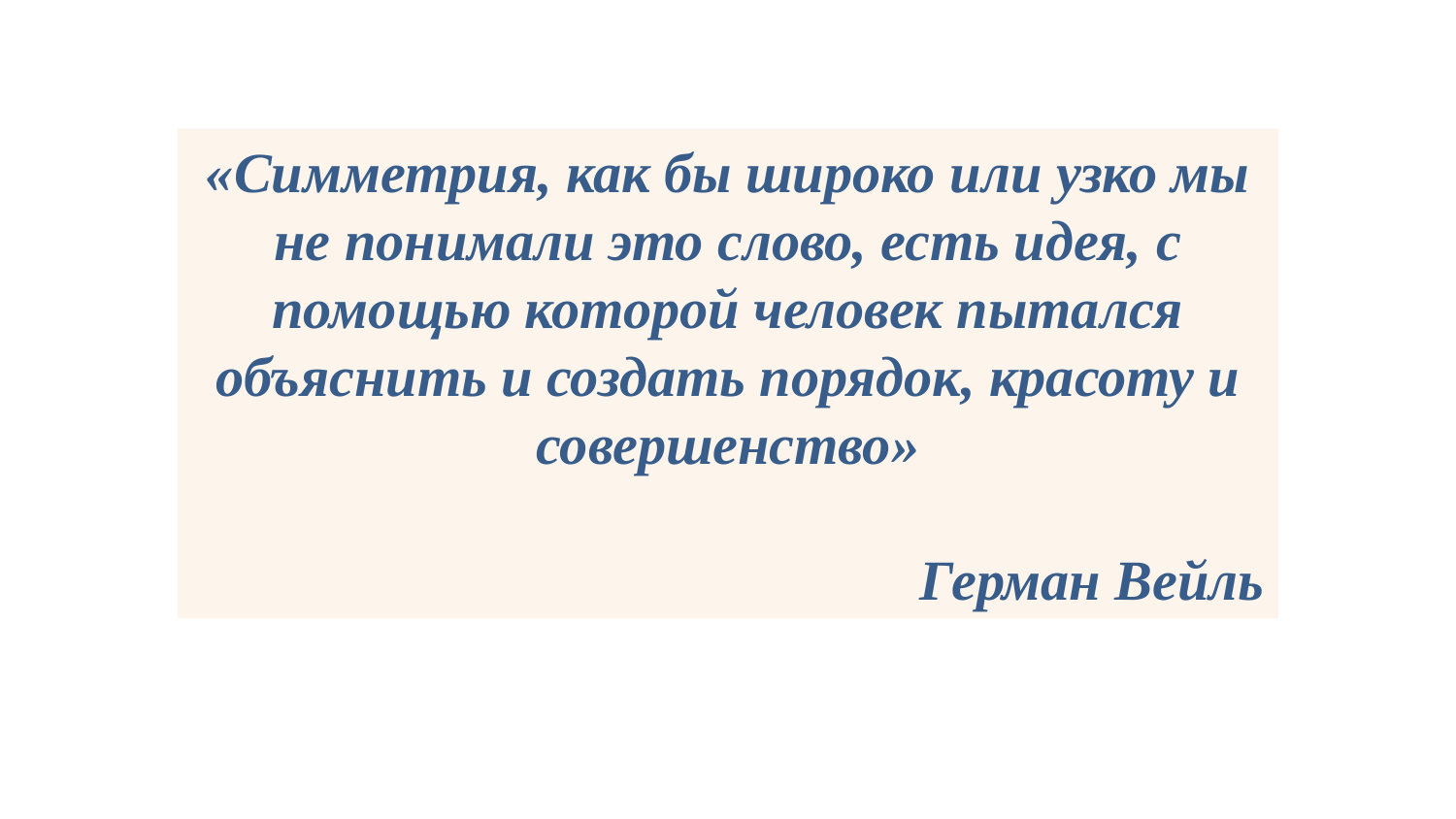

«Симметрия, как бы широко или узко мы не понимали это слово, есть идея, с помощью которой человек пытался объяснить и создать порядок, красоту и совершенство»

Герман Вейль